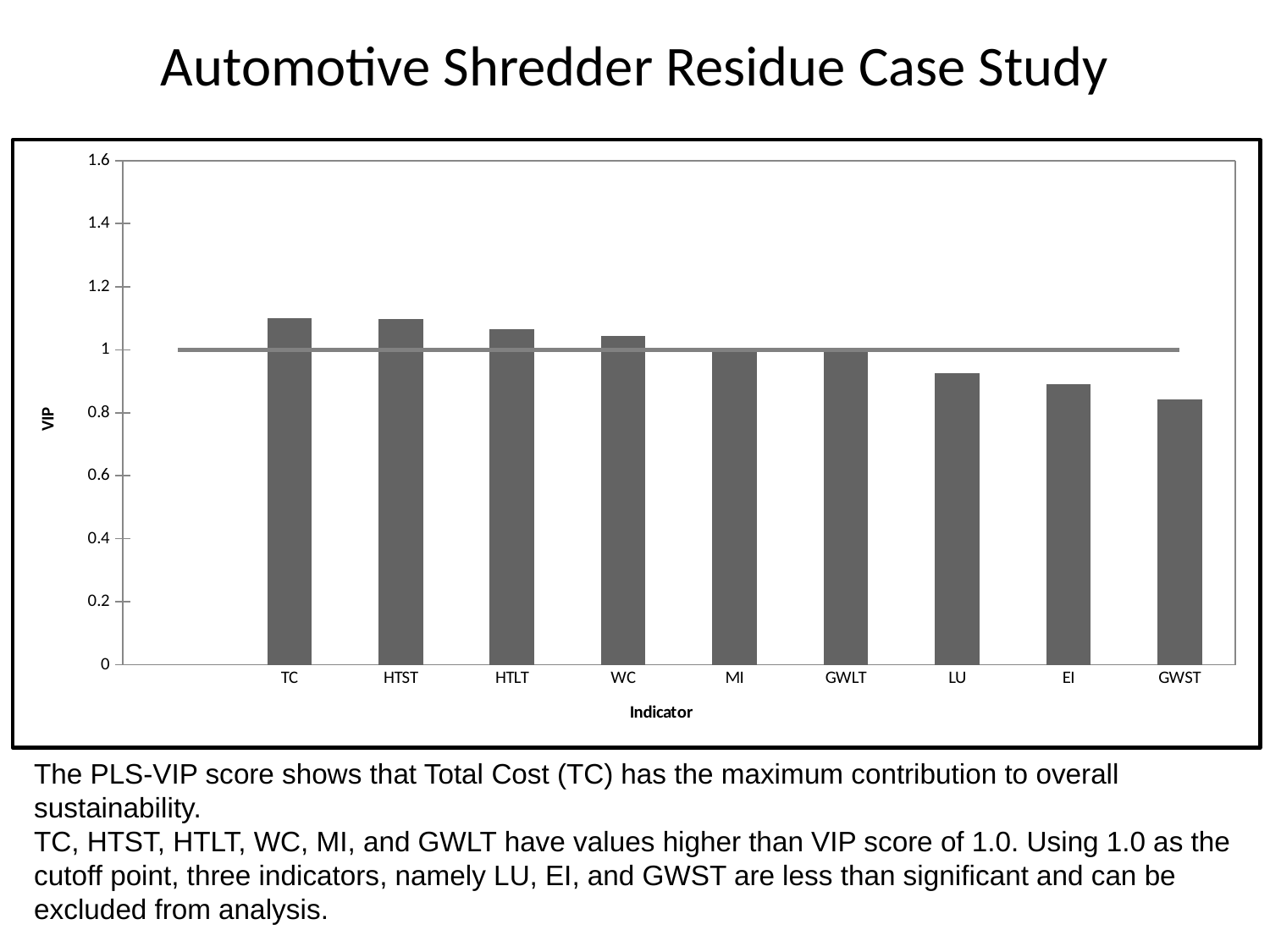

# Automotive Shredder Residue Case Study

[unsupported chart]

The PLS-VIP score shows that Total Cost (TC) has the maximum contribution to overall sustainability.
TC, HTST, HTLT, WC, MI, and GWLT have values higher than VIP score of 1.0. Using 1.0 as the cutoff point, three indicators, namely LU, EI, and GWST are less than significant and can be excluded from analysis.